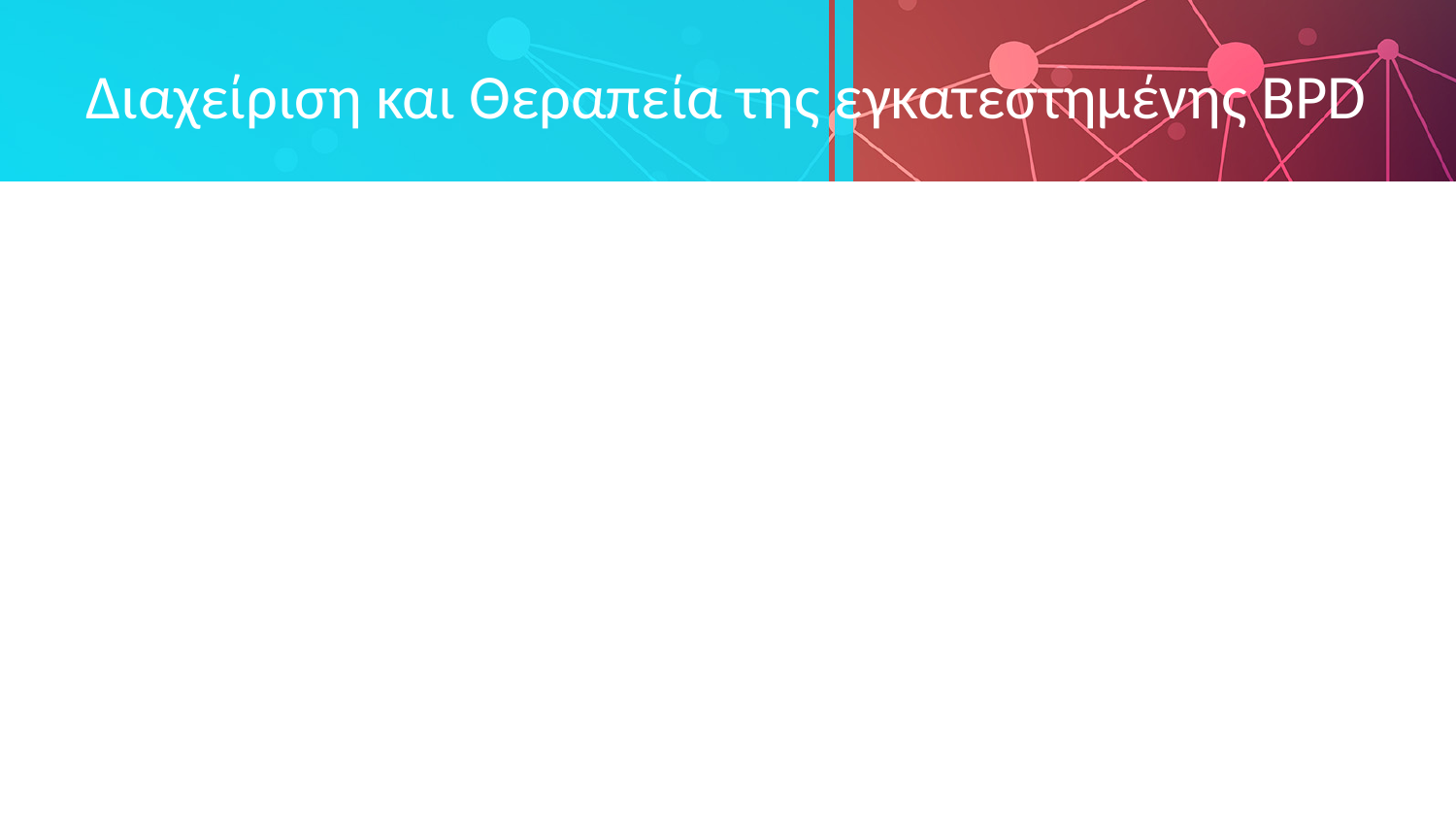

# Διαχείριση και Θεραπεία της εγκατεστημένης BPD